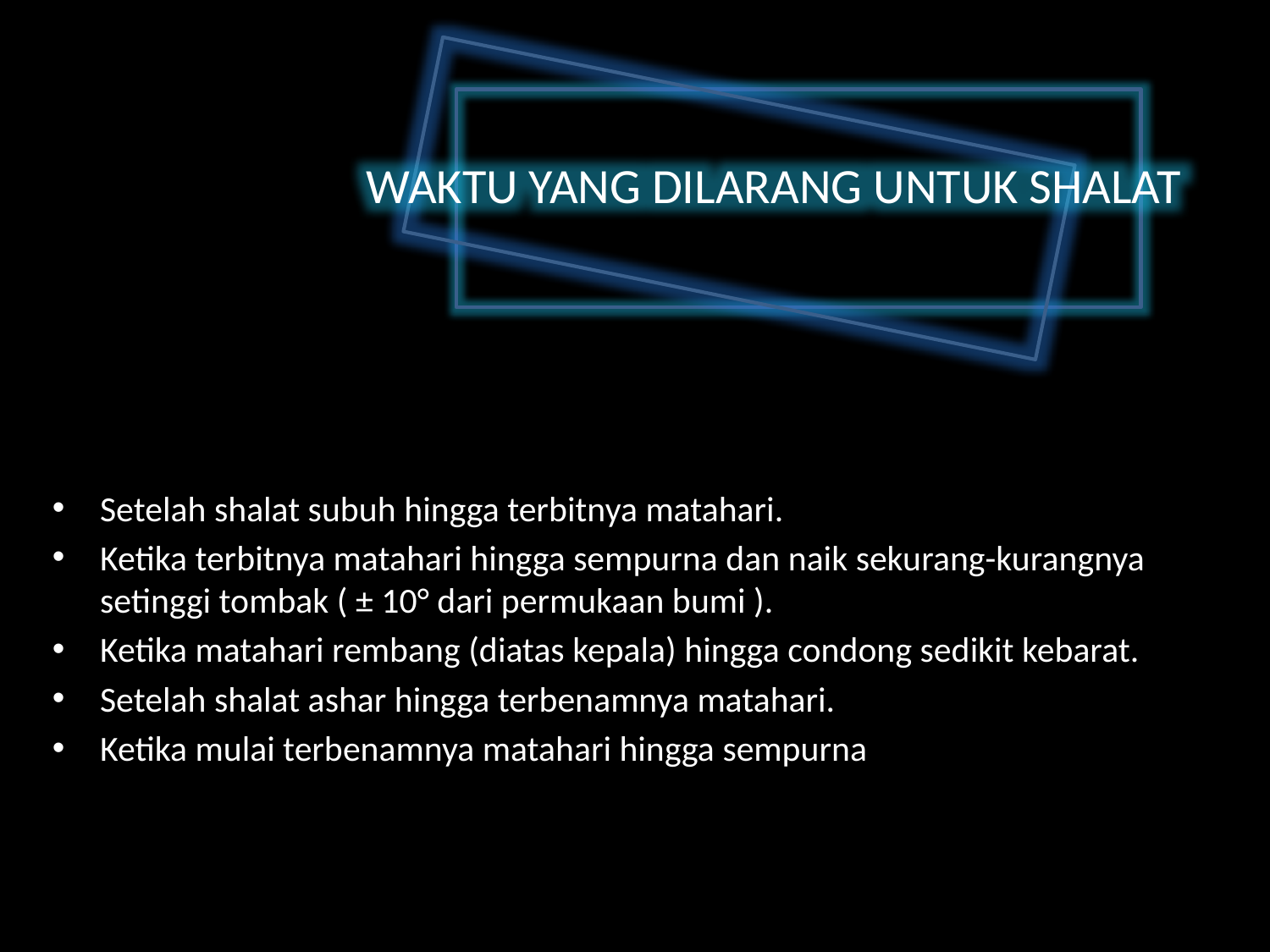

WAKTU YANG DILARANG UNTUK SHALAT

Setelah shalat subuh hingga terbitnya matahari.
Ketika terbitnya matahari hingga sempurna dan naik sekurang-kurangnya setinggi tombak ( ± 10° dari permukaan bumi ).
Ketika matahari rembang (diatas kepala) hingga condong sedikit kebarat.
Setelah shalat ashar hingga terbenamnya matahari.
Ketika mulai terbenamnya matahari hingga sempurna